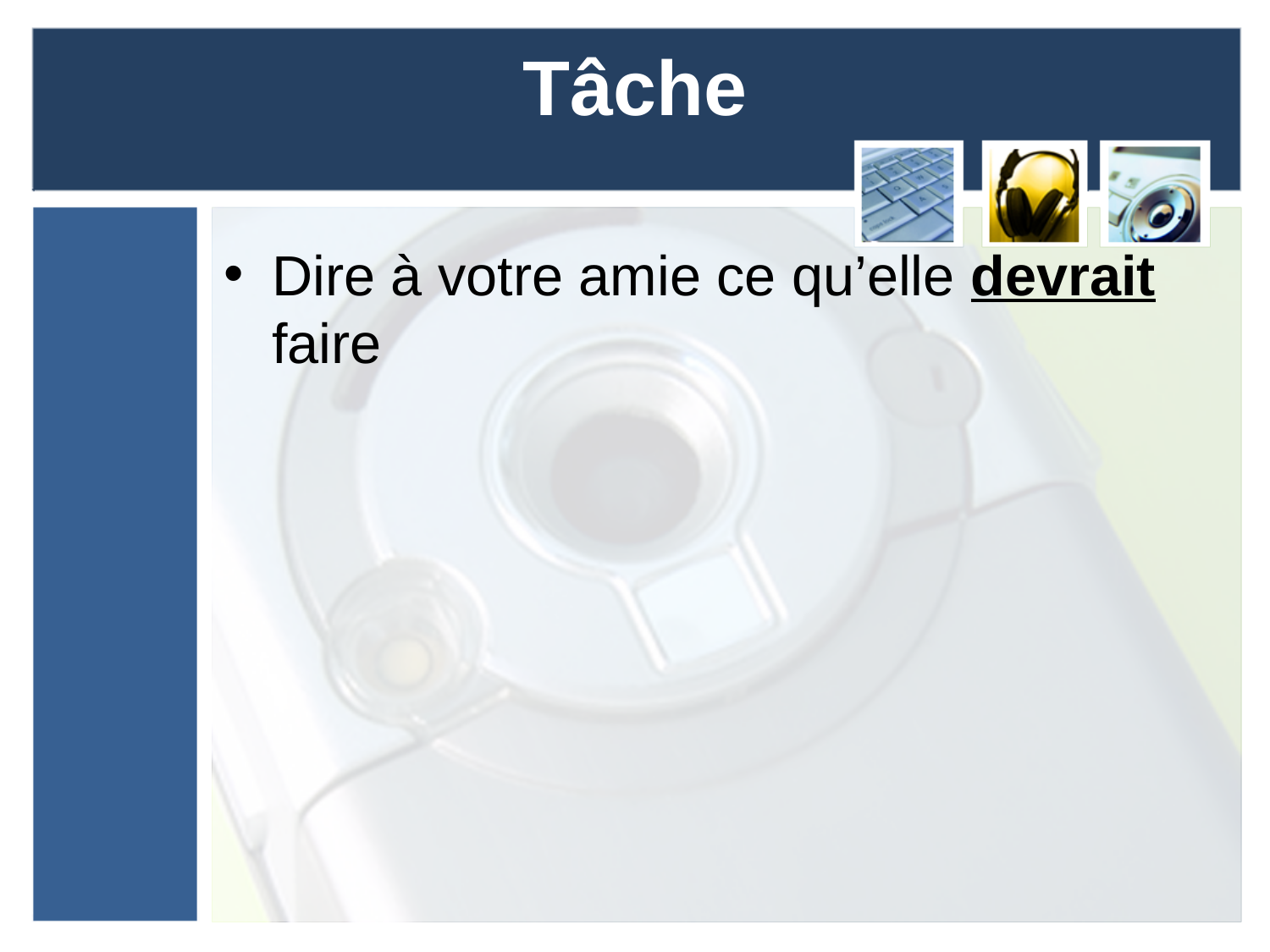

# Tâche
Dire à votre amie ce qu’elle devrait faire